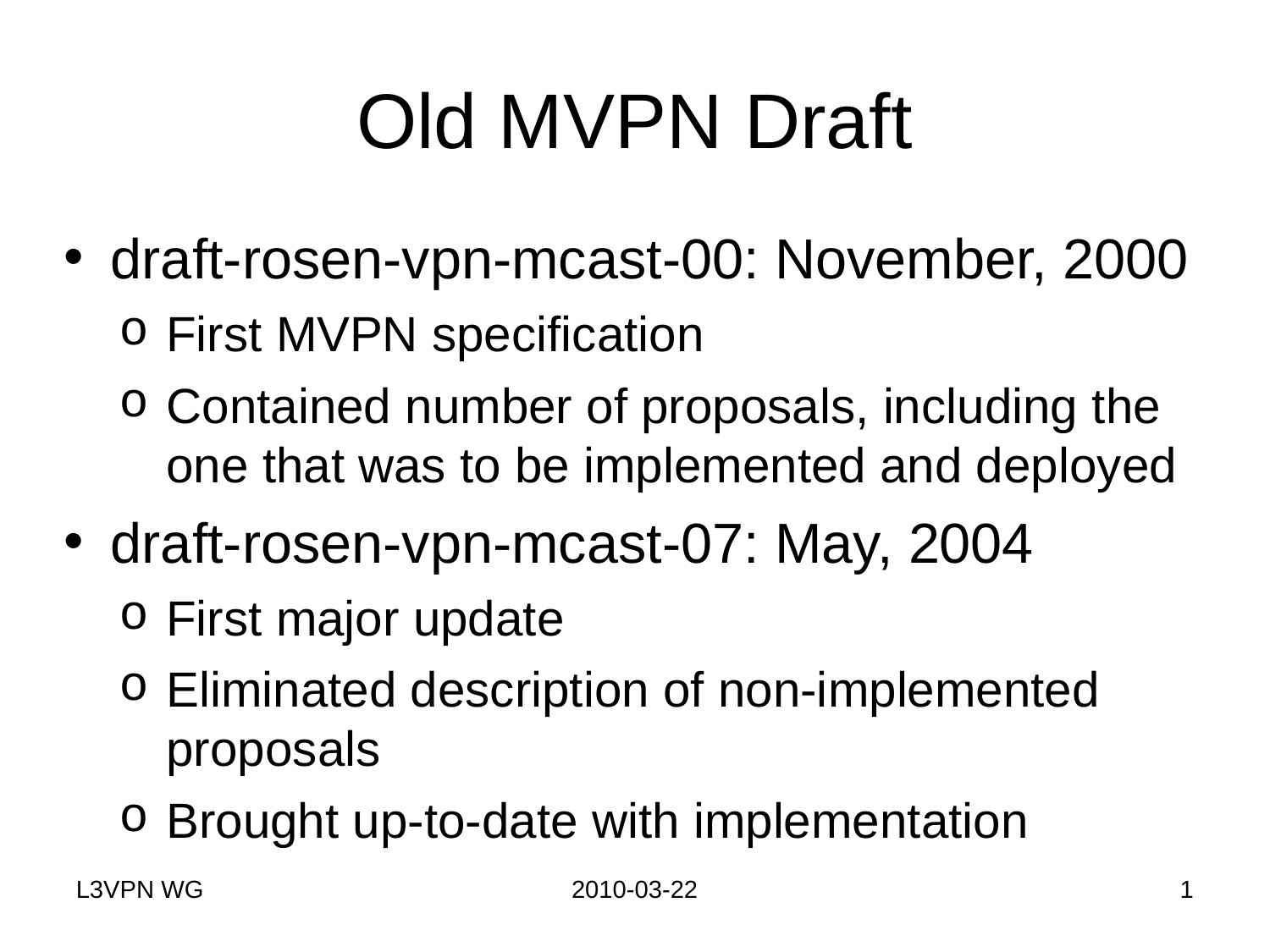

# Old MVPN Draft
draft-rosen-vpn-mcast-00: November, 2000
First MVPN specification
Contained number of proposals, including the one that was to be implemented and deployed
draft-rosen-vpn-mcast-07: May, 2004
First major update
Eliminated description of non-implemented proposals
Brought up-to-date with implementation
L3VPN WG
2010-03-22
1